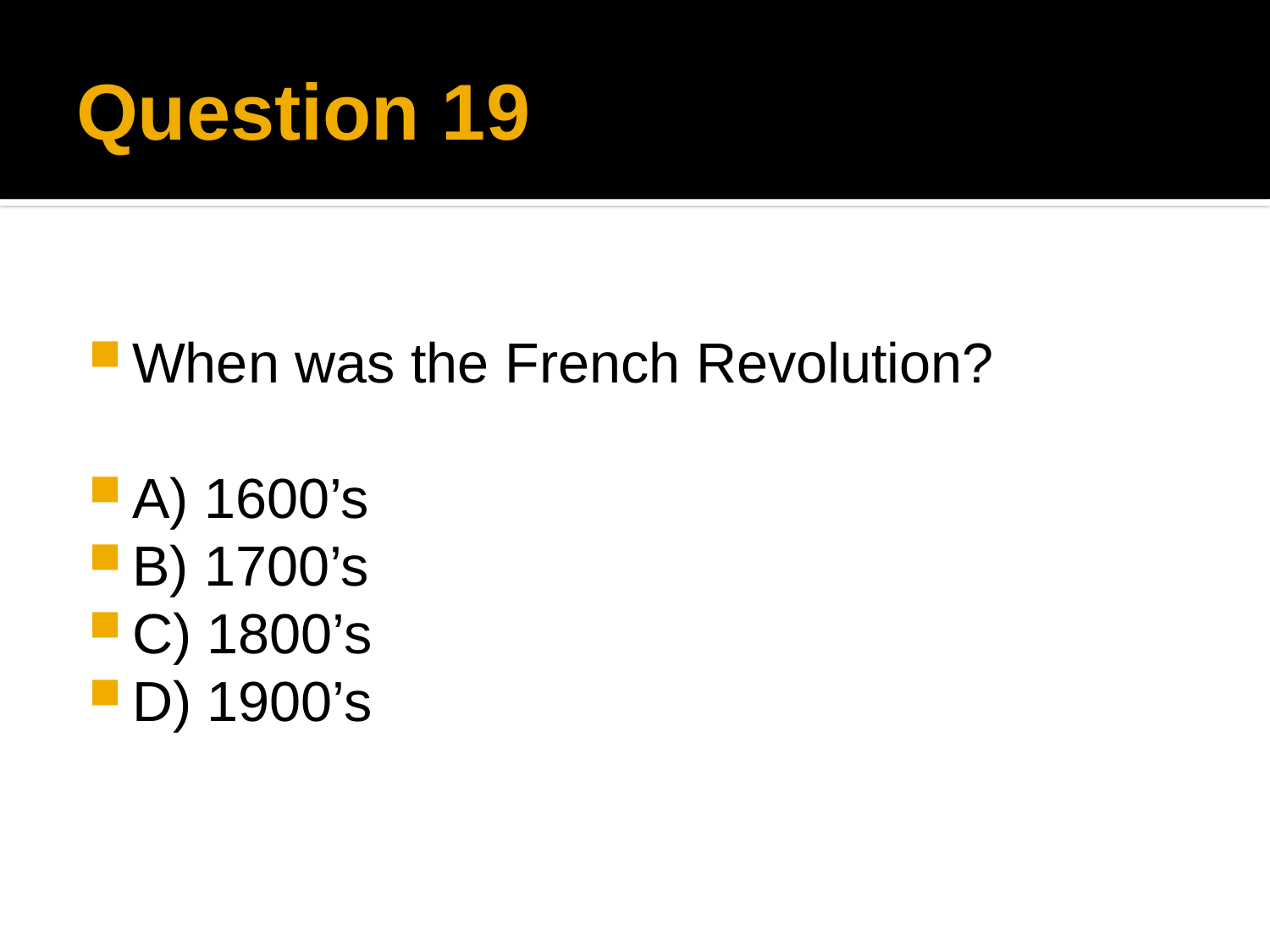

# Question 19

When was the French Revolution?

A) 1600’s
B) 1700’s
C) 1800’s
D) 1900’s